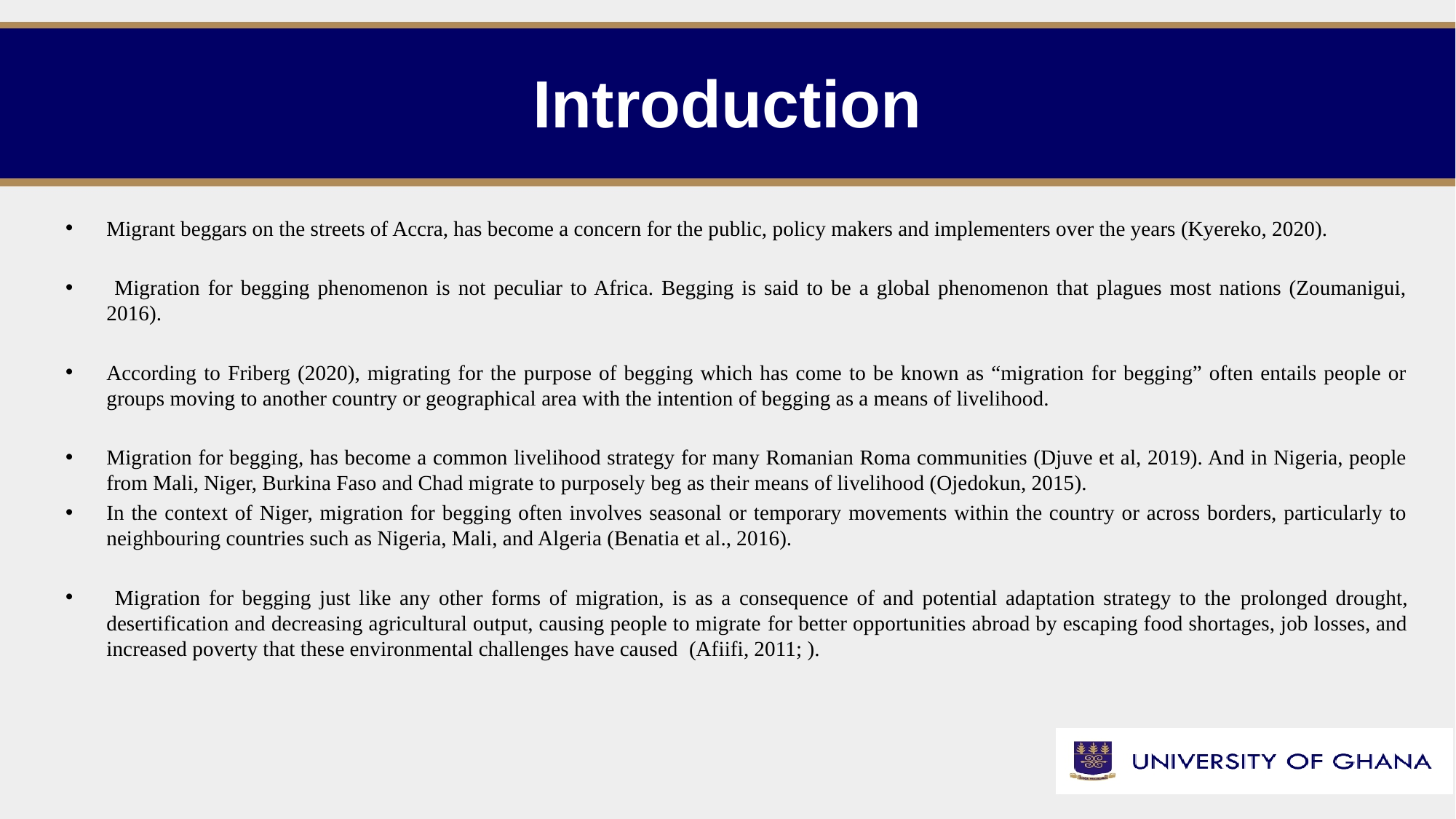

# Introduction
Migrant beggars on the streets of Accra, has become a concern for the public, policy makers and implementers over the years (Kyereko, 2020).

 Migration for begging phenomenon is not peculiar to Africa. Begging is said to be a global phenomenon that plagues most nations (Zoumanigui, 2016).

According to Friberg (2020), migrating for the purpose of begging which has come to be known as “migration for begging” often entails people or groups moving to another country or geographical area with the intention of begging as a means of livelihood.

Migration for begging, has become a common livelihood strategy for many Romanian Roma communities (Djuve et al, 2019). And in Nigeria, people from Mali, Niger, Burkina Faso and Chad migrate to purposely beg as their means of livelihood (Ojedokun, 2015).
In the context of Niger, migration for begging often involves seasonal or temporary movements within the country or across borders, particularly to neighbouring countries such as Nigeria, Mali, and Algeria (Benatia et al., 2016).

 Migration for begging just like any other forms of migration, is as a consequence of and potential adaptation strategy to the prolonged drought, desertification and decreasing agricultural output, causing people to migrate for better opportunities abroad by escaping food shortages, job losses, and increased poverty that these environmental challenges have caused  (Afiifi, 2011; ).